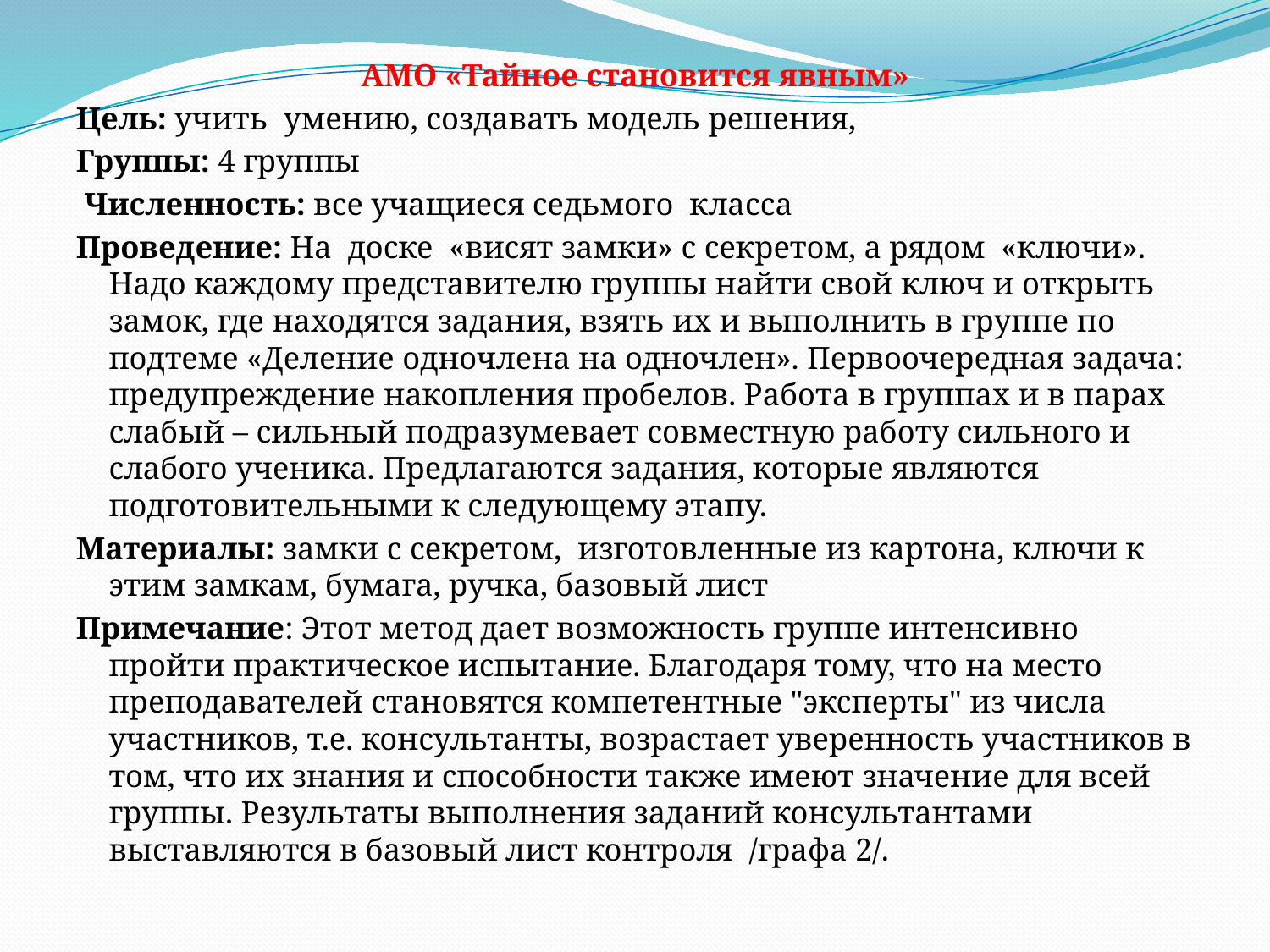

#
АМО «Тайное становится явным»
Цель: учить  умению, создавать модель решения,
Группы: 4 группы
 Численность: все учащиеся седьмого  класса
Проведение: На  доске  «висят замки» с секретом, а рядом  «ключи». Надо каждому представителю группы найти свой ключ и открыть замок, где находятся задания, взять их и выполнить в группе по подтеме «Деление одночлена на одночлен». Первоочередная задача: предупреждение накопления пробелов. Работа в группах и в парах слабый – сильный подразумевает совместную работу сильного и слабого ученика. Предлагаются задания, которые являются подготовительными к следующему этапу.
Материалы: замки с секретом,  изготовленные из картона, ключи к этим замкам, бумага, ручка, базовый лист
Примечание: Этот метод дает возможность группе интенсивно пройти практическое испытание. Благодаря тому, что на место преподавателей становятся компетентные "эксперты" из числа участников, т.е. консультанты, возрастает уверенность участников в том, что их знания и способности также имеют значение для всей группы. Результаты выполнения заданий консультантами выставляются в базовый лист контроля  /графа 2/.